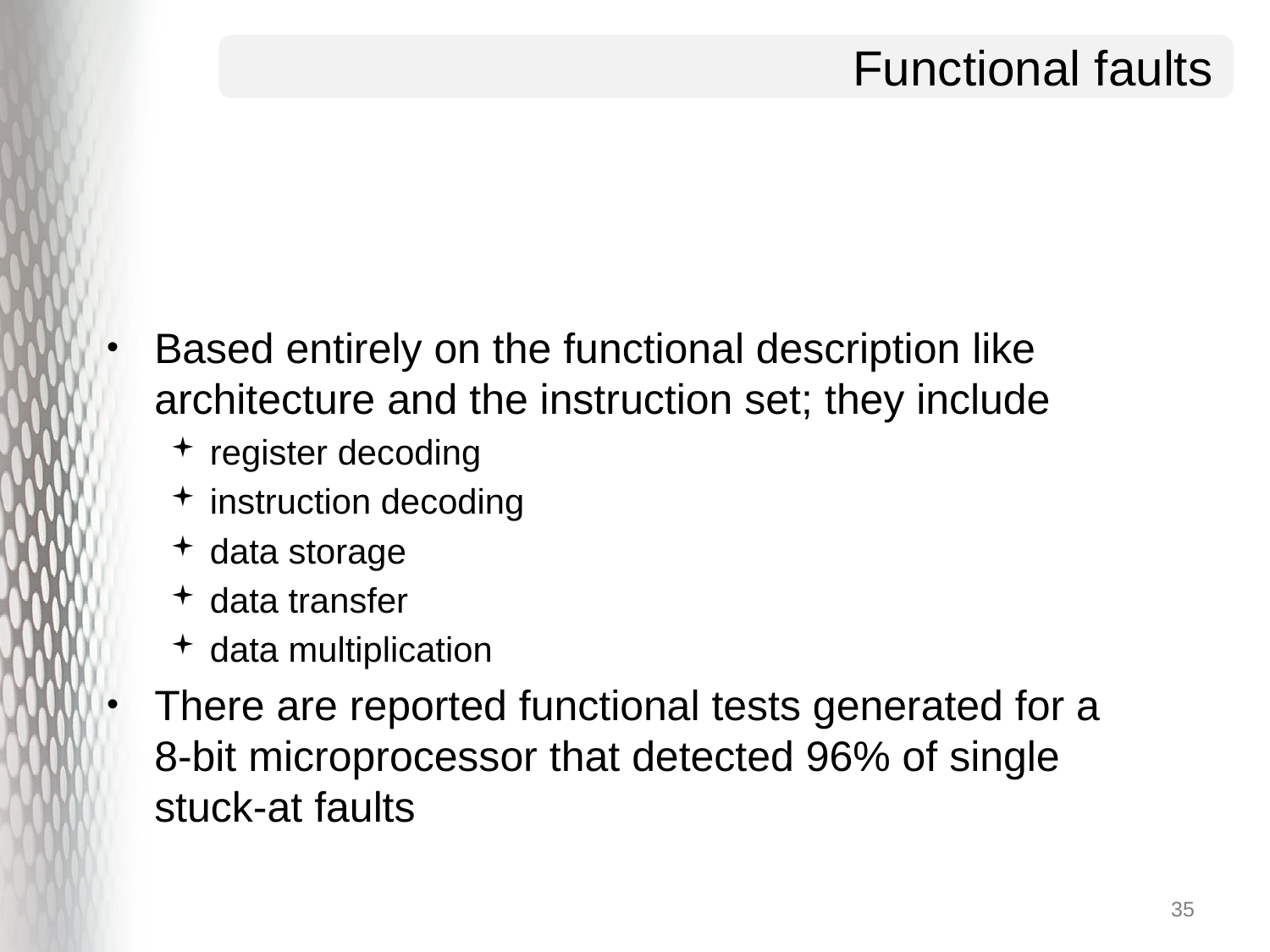

# Functional faults
Based entirely on the functional description like architecture and the instruction set; they include
register decoding
instruction decoding
data storage
data transfer
data multiplication
There are reported functional tests generated for a 8-bit microprocessor that detected 96% of single stuck-at faults